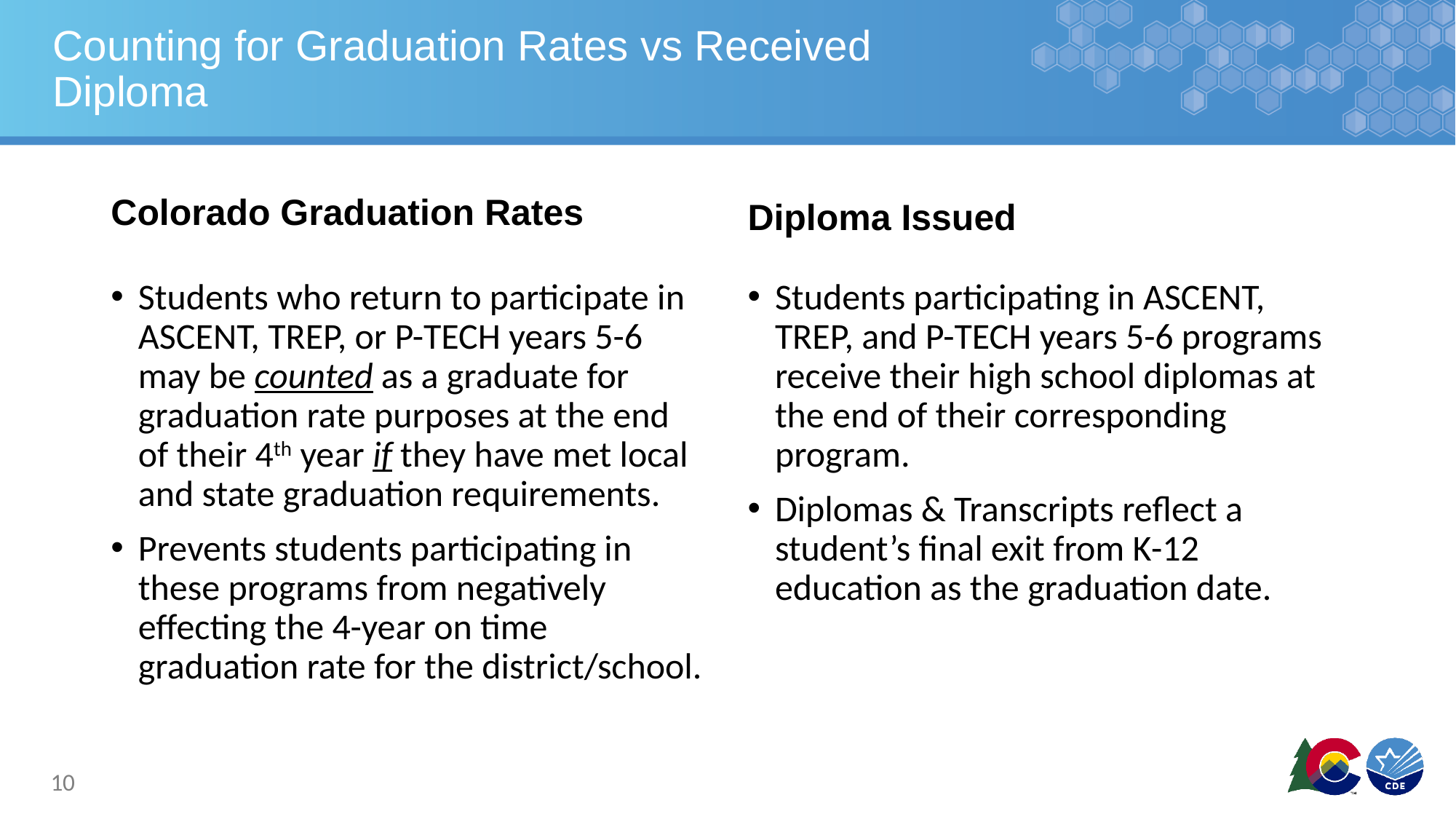

# Counting for Graduation Rates vs Received Diploma
Colorado Graduation Rates
Diploma Issued
Students who return to participate in ASCENT, TREP, or P-TECH years 5-6 may be counted as a graduate for graduation rate purposes at the end of their 4th year if they have met local and state graduation requirements.
Prevents students participating in these programs from negatively effecting the 4-year on time graduation rate for the district/school.
Students participating in ASCENT, TREP, and P-TECH years 5-6 programs receive their high school diplomas at the end of their corresponding program.
Diplomas & Transcripts reflect a student’s final exit from K-12 education as the graduation date.
10